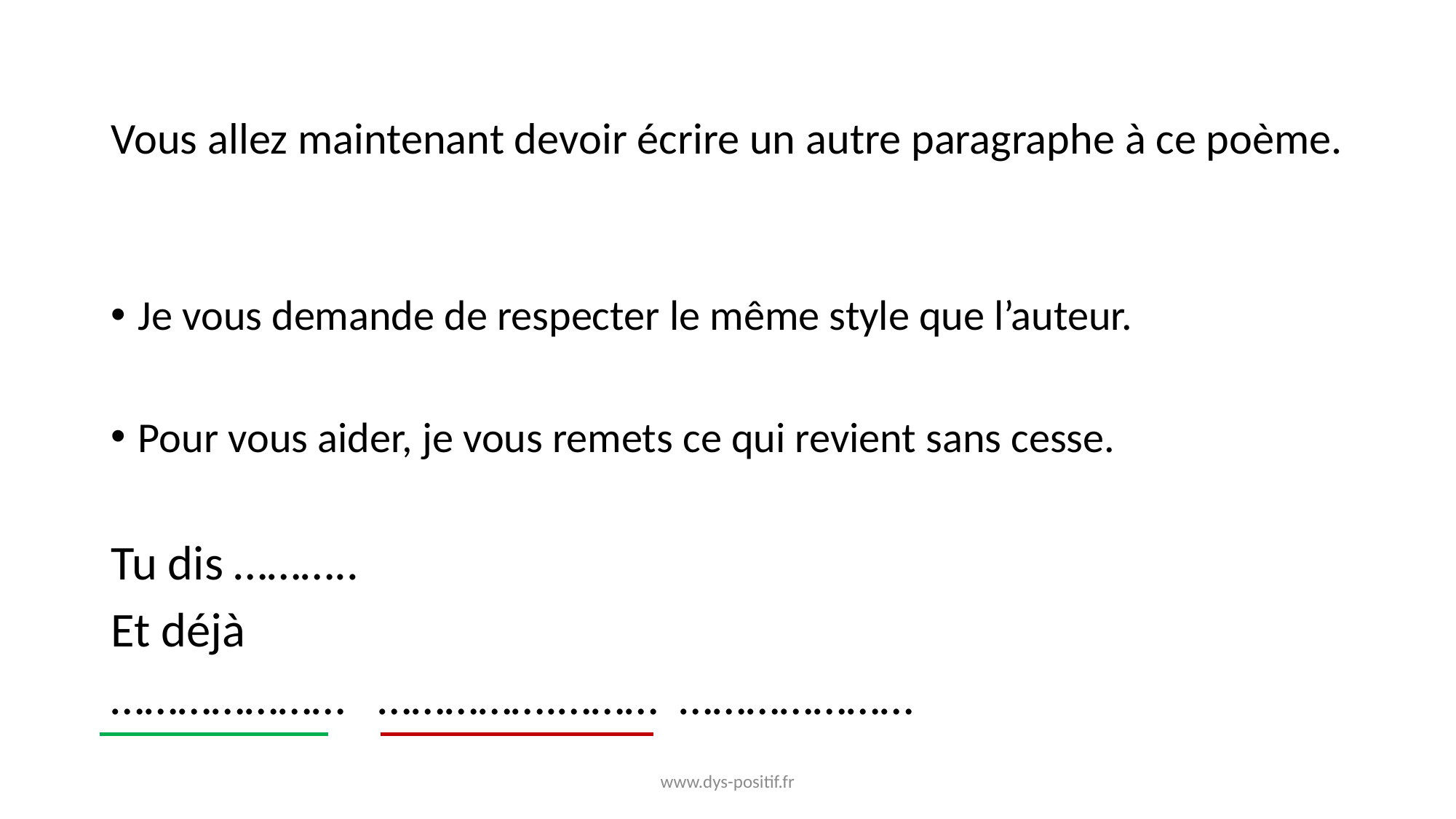

# Vous allez maintenant devoir écrire un autre paragraphe à ce poème.
Je vous demande de respecter le même style que l’auteur.

Pour vous aider, je vous remets ce qui revient sans cesse.

Tu dis ………..
Et déjà
…………………   …………….………  …………………
www.dys-positif.fr